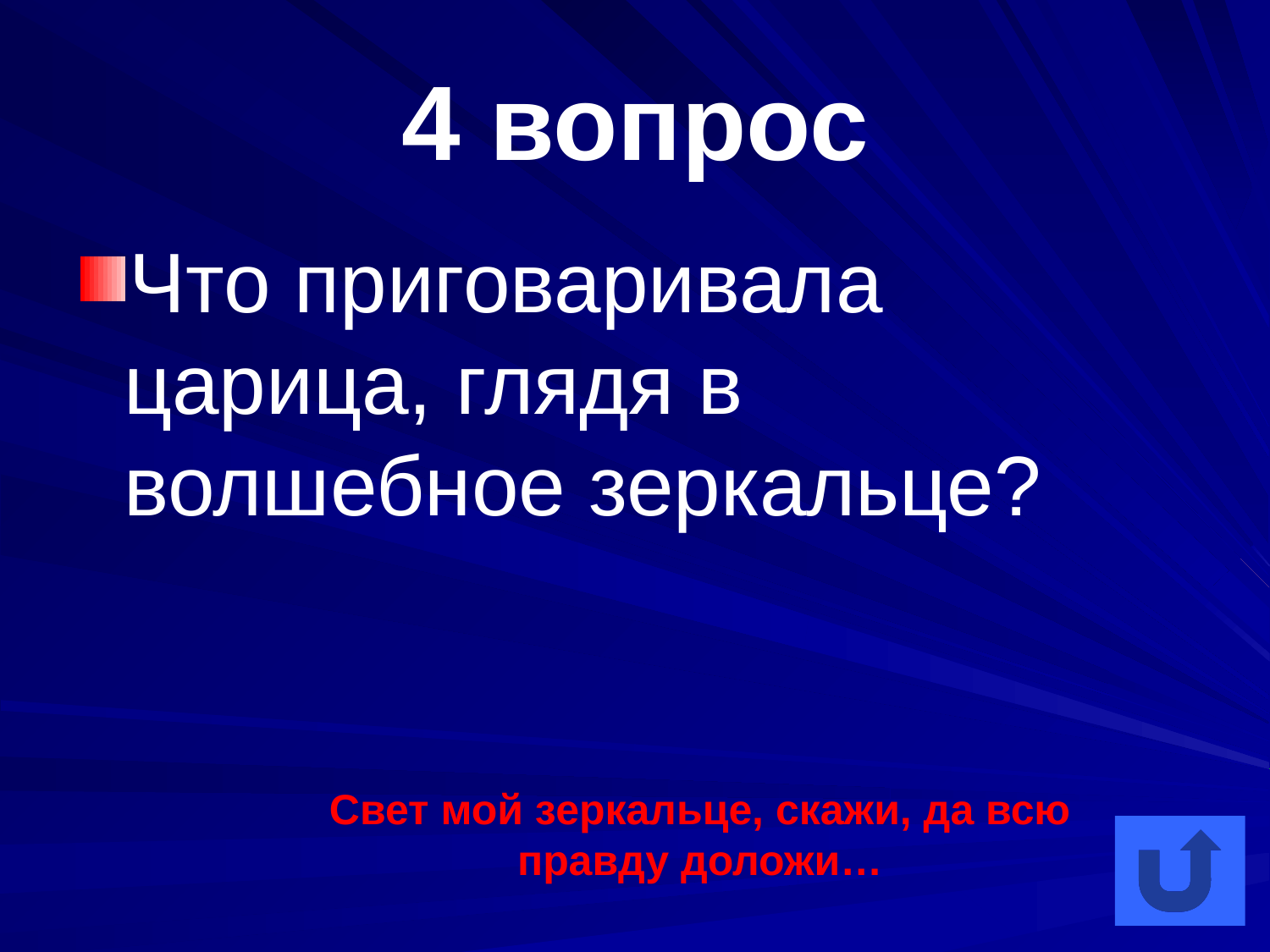

# 4 вопрос
Что приговаривала царица, глядя в волшебное зеркальце?
Свет мой зеркальце, скажи, да всю правду доложи…